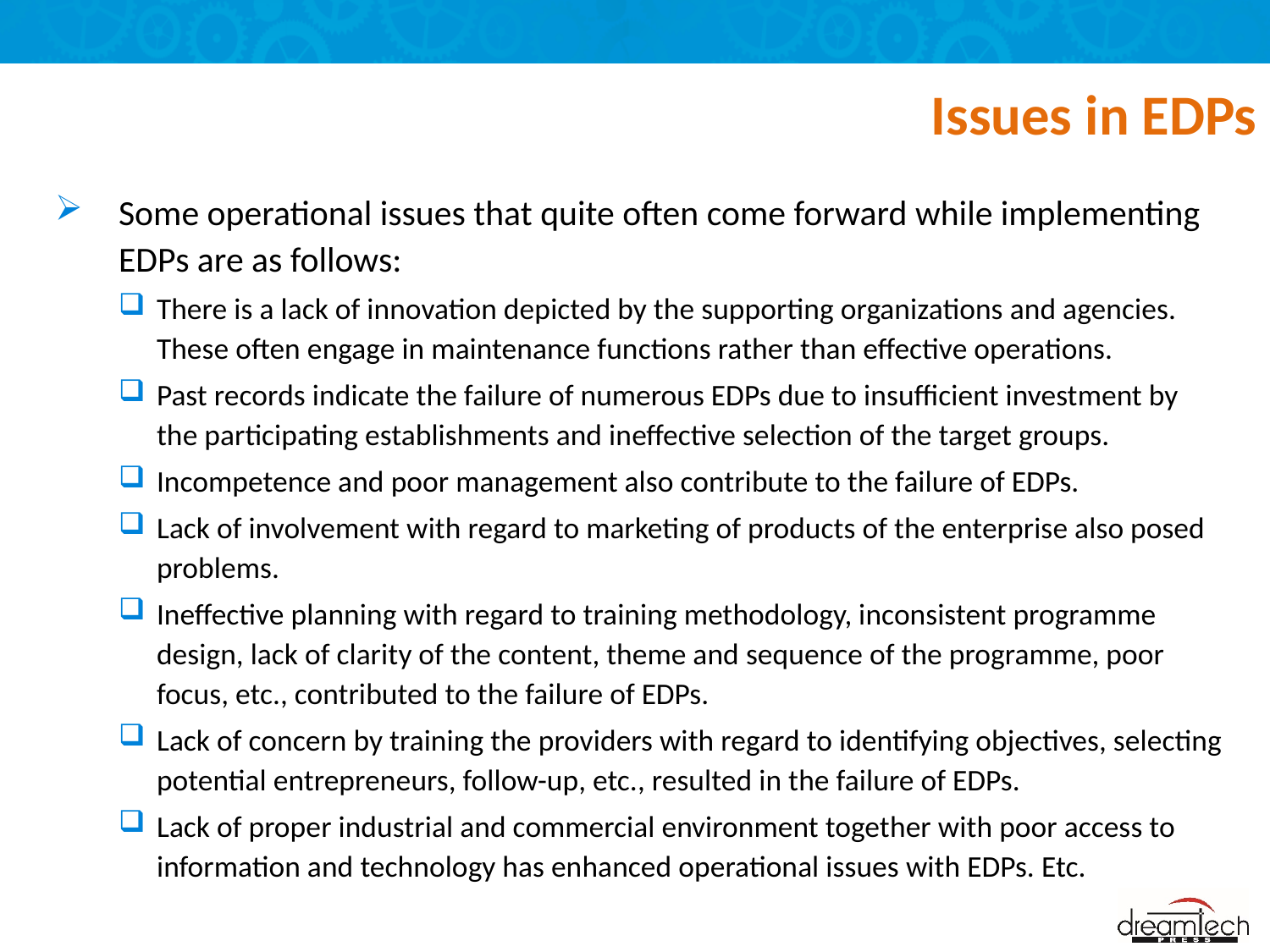

# Issues in EDPs
Some operational issues that quite often come forward while implementing EDPs are as follows:
There is a lack of innovation depicted by the supporting organizations and agencies. These often engage in maintenance functions rather than effective operations.
Past records indicate the failure of numerous EDPs due to insufficient investment by the participating establishments and ineffective selection of the target groups.
Incompetence and poor management also contribute to the failure of EDPs.
Lack of involvement with regard to marketing of products of the enterprise also posed problems.
Ineffective planning with regard to training methodology, inconsistent programme design, lack of clarity of the content, theme and sequence of the programme, poor focus, etc., contributed to the failure of EDPs.
Lack of concern by training the providers with regard to identifying objectives, selecting potential entrepreneurs, follow-up, etc., resulted in the failure of EDPs.
Lack of proper industrial and commercial environment together with poor access to information and technology has enhanced operational issues with EDPs. Etc.